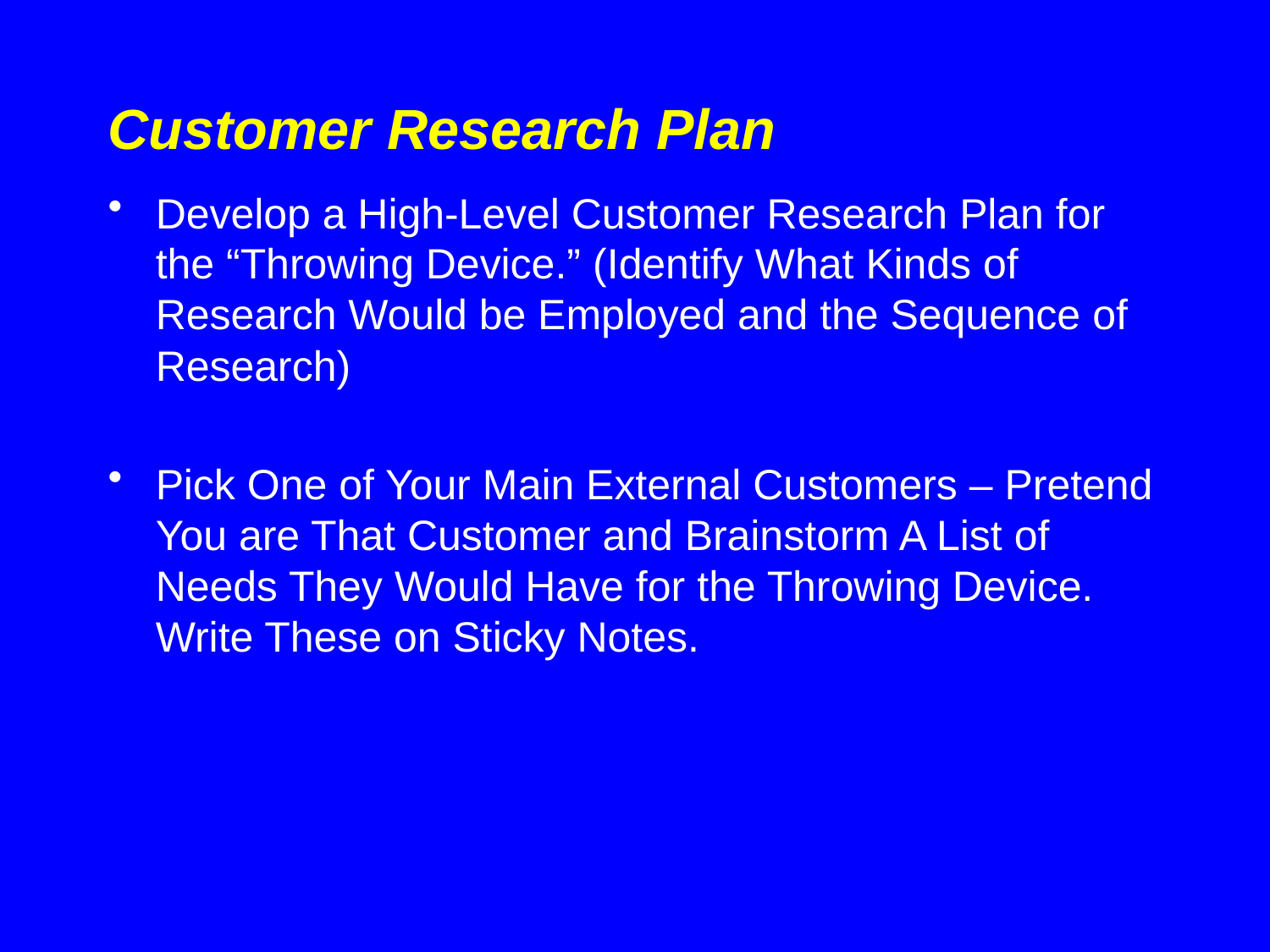

# Customer Research Plan
Develop a High-Level Customer Research Plan for the “Throwing Device.” (Identify What Kinds of Research Would be Employed and the Sequence of Research)

Pick One of Your Main External Customers – Pretend You are That Customer and Brainstorm A List of Needs They Would Have for the Throwing Device.  Write These on Sticky Notes.